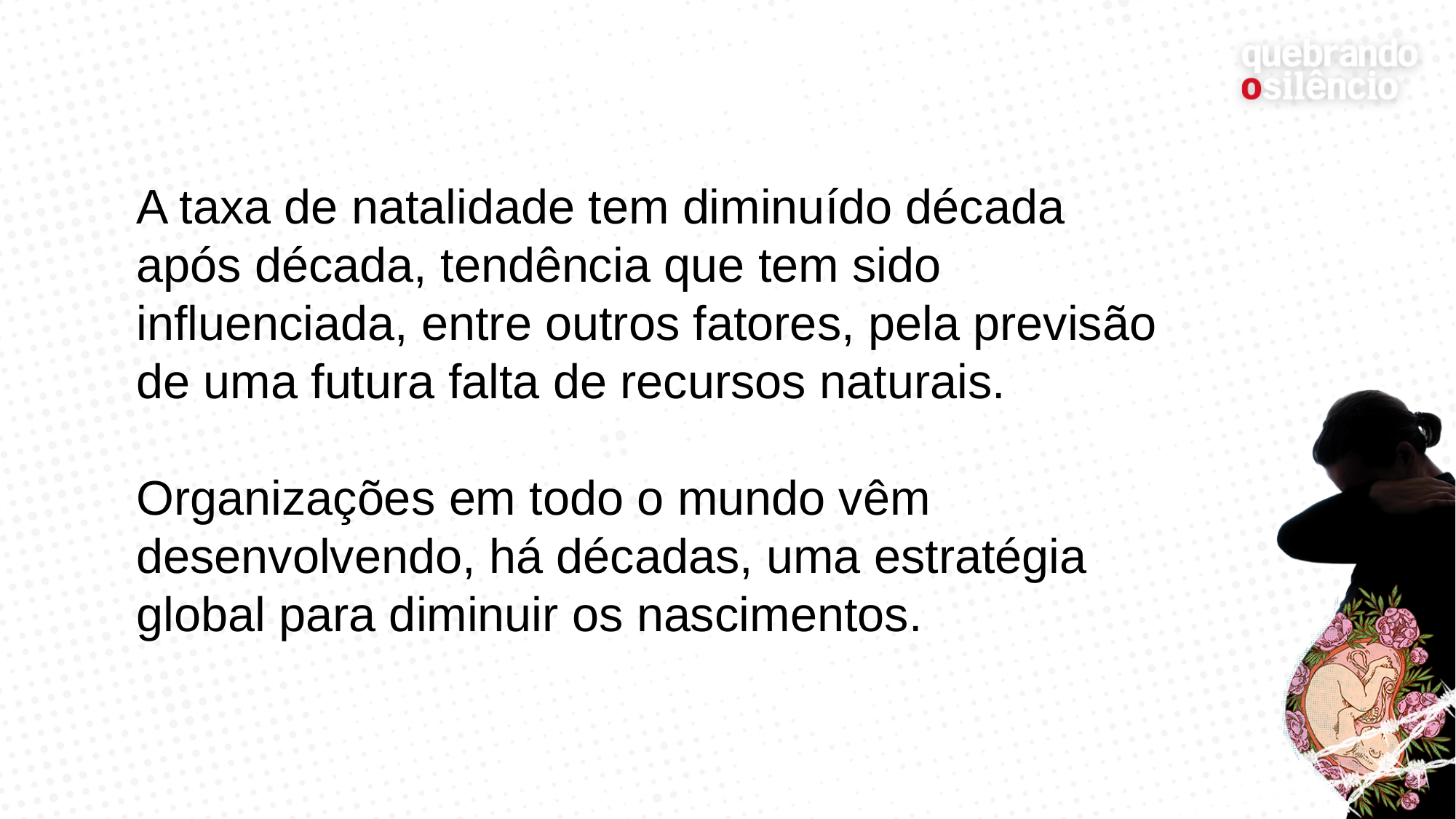

# A taxa de natalidade tem diminuído década após década, tendência que tem sido influenciada, entre outros fatores, pela previsão de uma futura falta de recursos naturais. Organizações em todo o mundo vêm desenvolvendo, há décadas, uma estratégia global para diminuir os nascimentos.